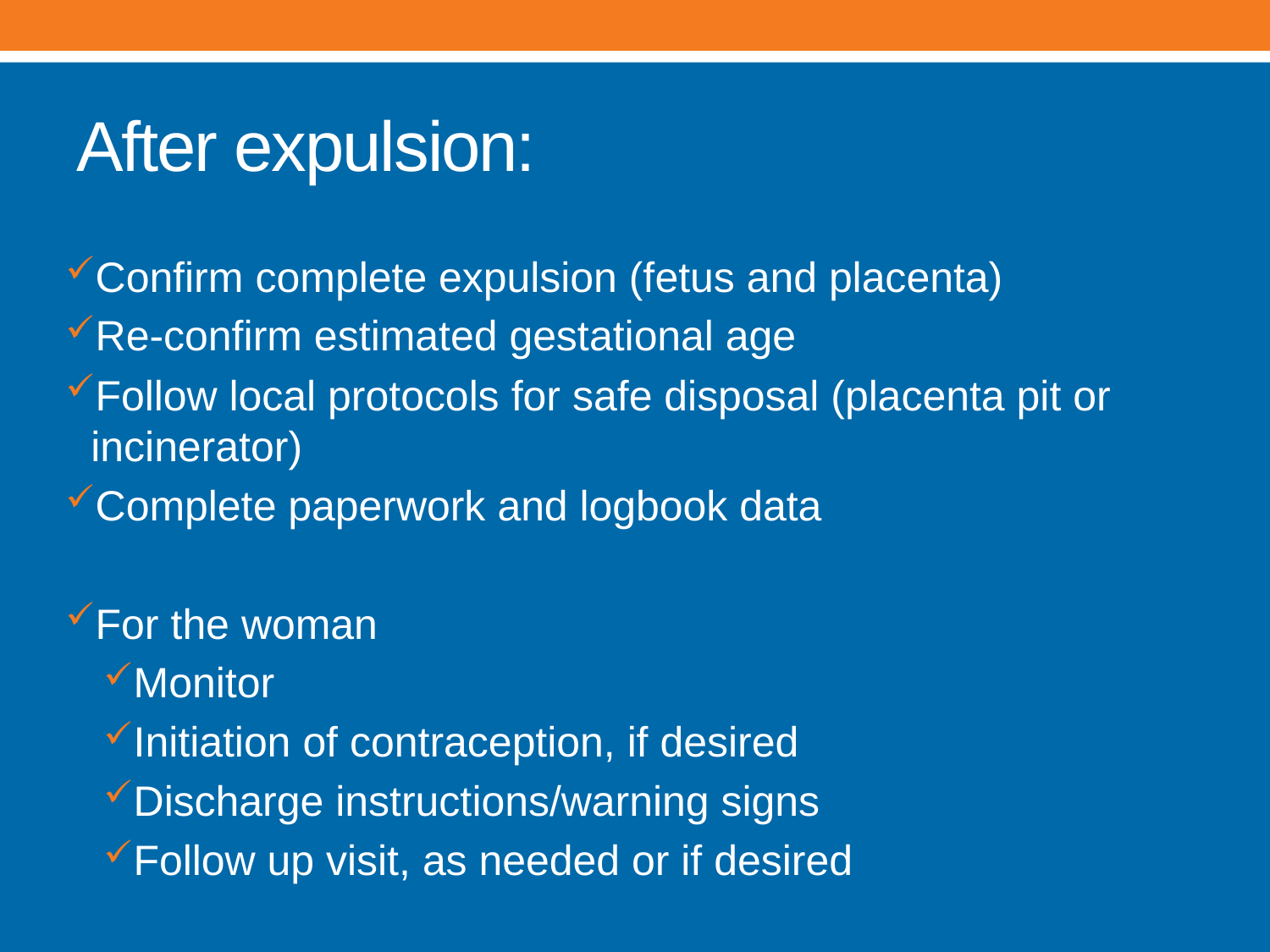

# After expulsion:
Confirm complete expulsion (fetus and placenta)
Re-confirm estimated gestational age
Follow local protocols for safe disposal (placenta pit or incinerator)
Complete paperwork and logbook data

For the woman
Monitor
Initiation of contraception, if desired
Discharge instructions/warning signs
Follow up visit, as needed or if desired